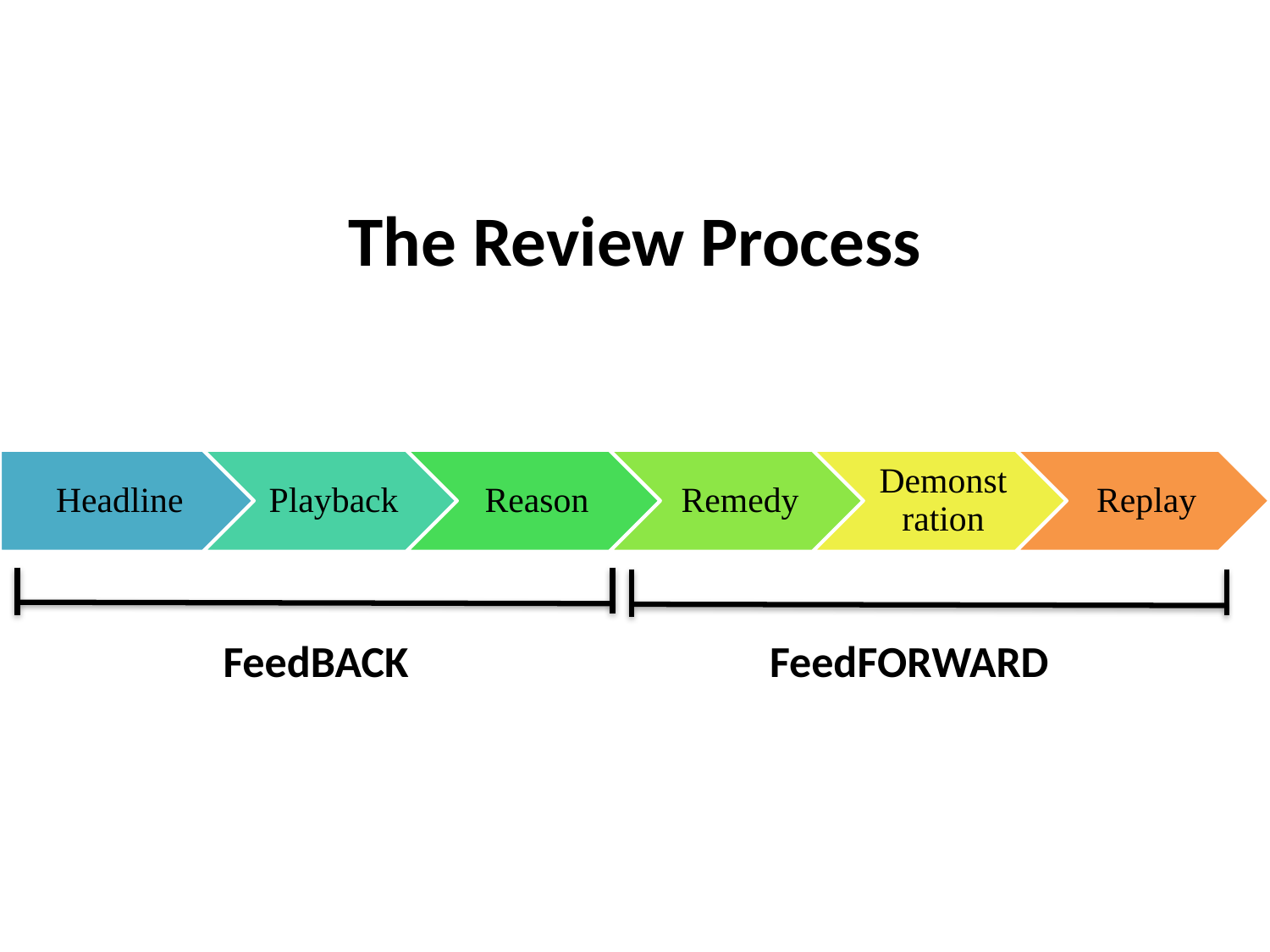

Headline
Playback
Reason
Remedy
Demonstration
Replay
The Review Process
FeedBACK
FeedFORWARD